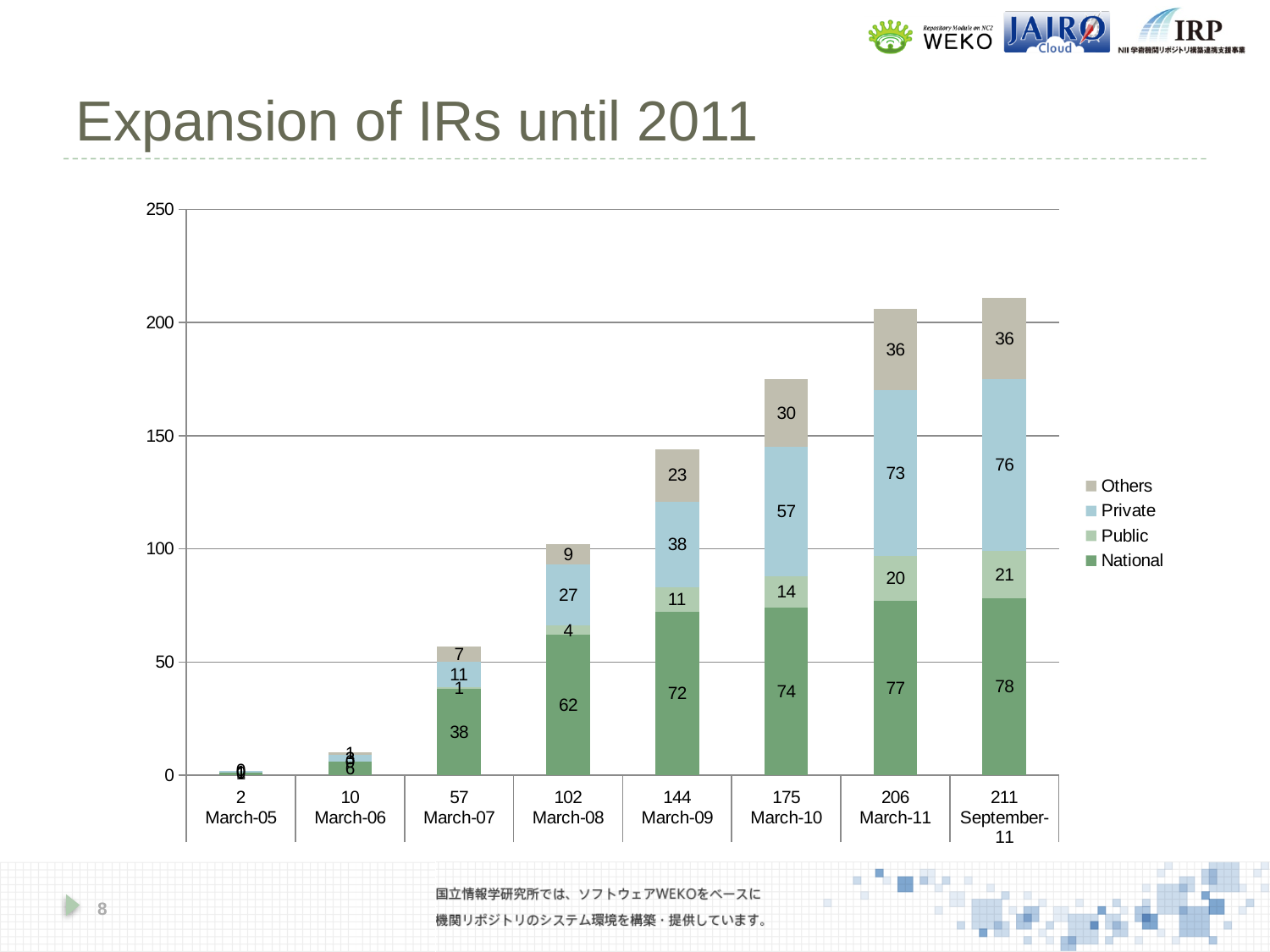

# Expansion of IRs until 2011

### Chart

| Category | National | Public | Private | Others |
|---|---|---|---|---|
| 2 | 1.0 | 0.0 | 1.0 | 0.0 |
| 10 | 6.0 | 0.0 | 3.0 | 1.0 |
| 57 | 38.0 | 1.0 | 11.0 | 7.0 |
| 102 | 62.0 | 4.0 | 27.0 | 9.0 |
| 144 | 72.0 | 11.0 | 38.0 | 23.0 |
| 175 | 74.0 | 14.0 | 57.0 | 30.0 |
| 206 | 77.0 | 20.0 | 73.0 | 36.0 |
| 211 | 78.0 | 21.0 | 76.0 | 36.0 |
8